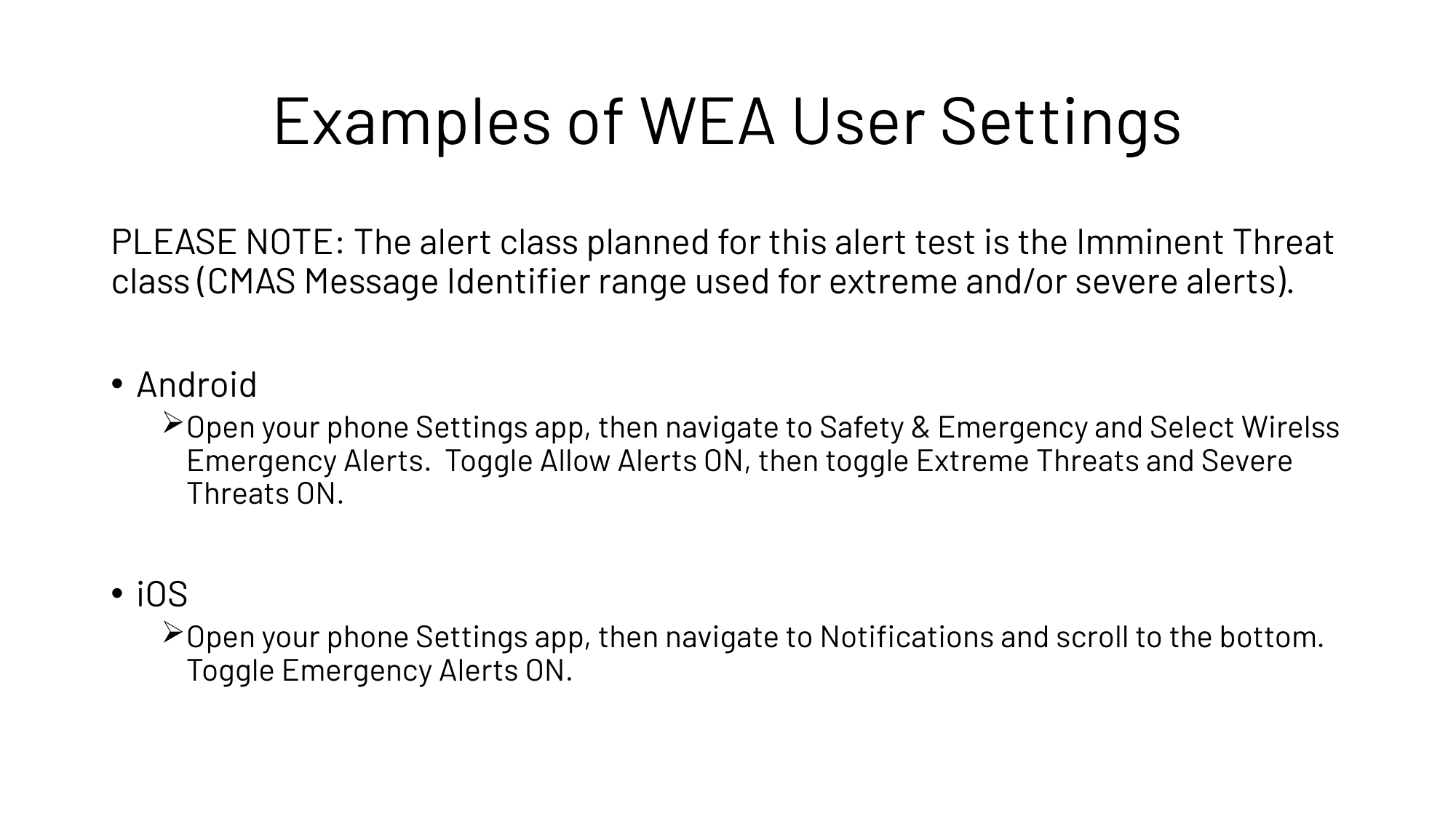

# Examples of WEA User Settings
PLEASE NOTE: The alert class planned for this alert test is the Imminent Threat class (CMAS Message Identifier range used for extreme and/or severe alerts).

Android
Open your phone Settings app, then navigate to Safety & Emergency and Select Wirelss Emergency Alerts.  Toggle Allow Alerts ON, then toggle Extreme Threats and Severe Threats ON.

iOS
Open your phone Settings app, then navigate to Notifications and scroll to the bottom.  Toggle Emergency Alerts ON.